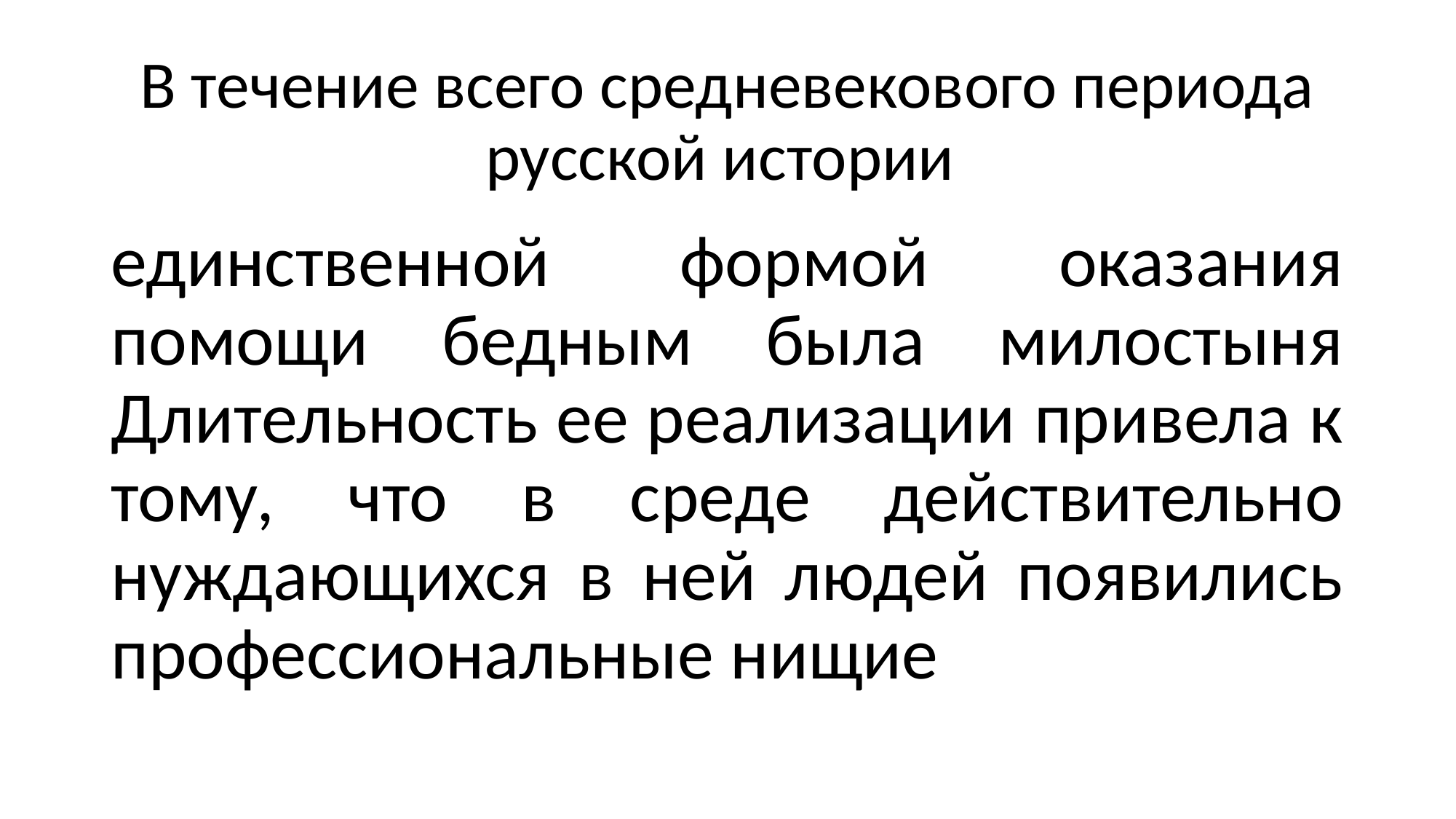

# В течение всего средневекового периода русской истории
единственной формой оказания помощи бедным была милостыня Длительность ее реализации привела к тому, что в среде действительно нуждающихся в ней людей появились профессиональные нищие